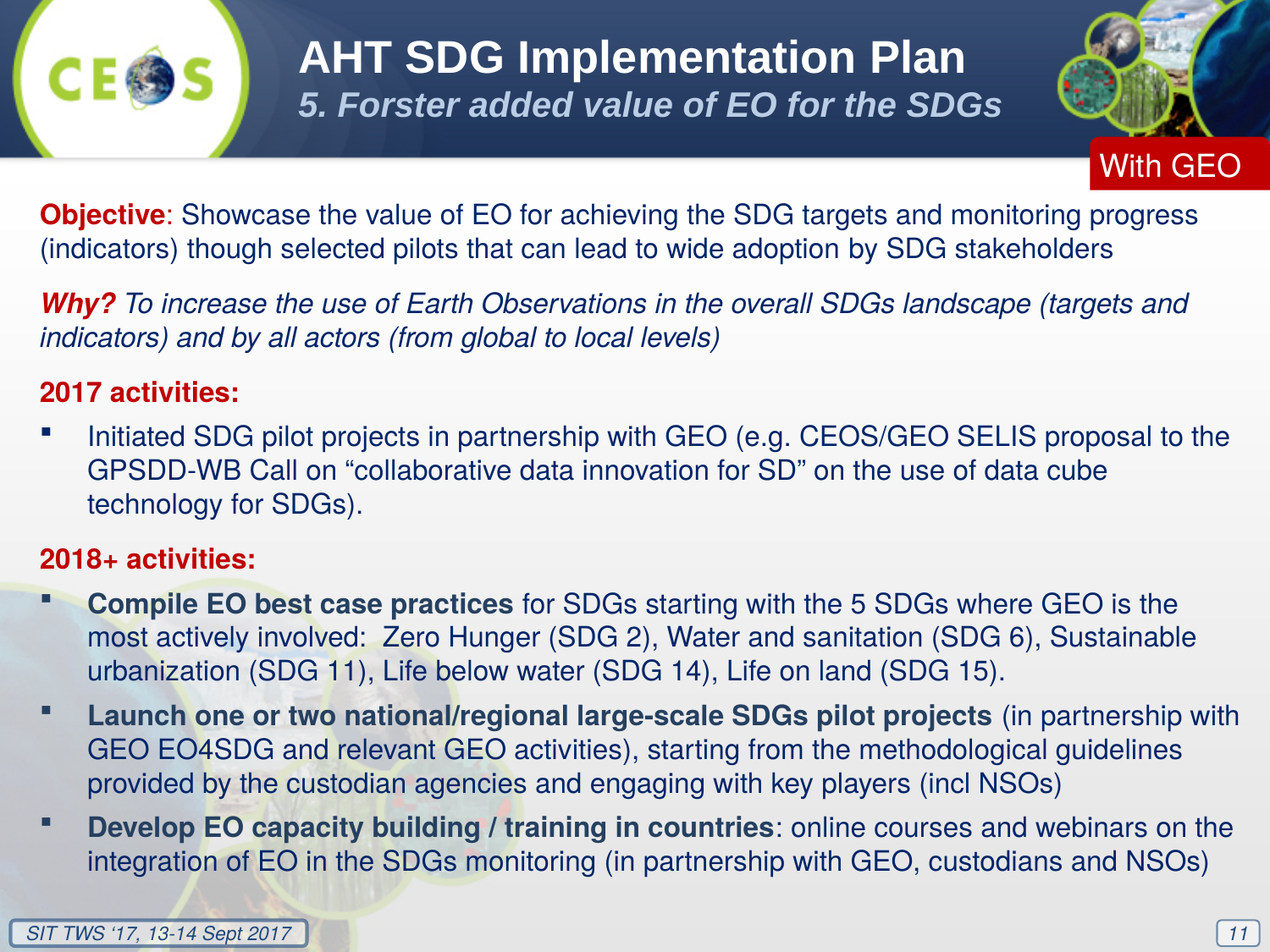

AHT SDG Implementation Plan
5. Forster added value of EO for the SDGs
With GEO
Objective: Showcase the value of EO for achieving the SDG targets and monitoring progress (indicators) though selected pilots that can lead to wide adoption by SDG stakeholders
Why? To increase the use of Earth Observations in the overall SDGs landscape (targets and indicators) and by all actors (from global to local levels)
2017 activities:
Initiated SDG pilot projects in partnership with GEO (e.g. CEOS/GEO SELIS proposal to the GPSDD-WB Call on “collaborative data innovation for SD” on the use of data cube technology for SDGs).
2018+ activities:
Compile EO best case practices for SDGs starting with the 5 SDGs where GEO is the most actively involved:  Zero Hunger (SDG 2), Water and sanitation (SDG 6), Sustainable urbanization (SDG 11), Life below water (SDG 14), Life on land (SDG 15).
Launch one or two national/regional large-scale SDGs pilot projects (in partnership with GEO EO4SDG and relevant GEO activities), starting from the methodological guidelines provided by the custodian agencies and engaging with key players (incl NSOs)
Develop EO capacity building / training in countries: online courses and webinars on the integration of EO in the SDGs monitoring (in partnership with GEO, custodians and NSOs)
11